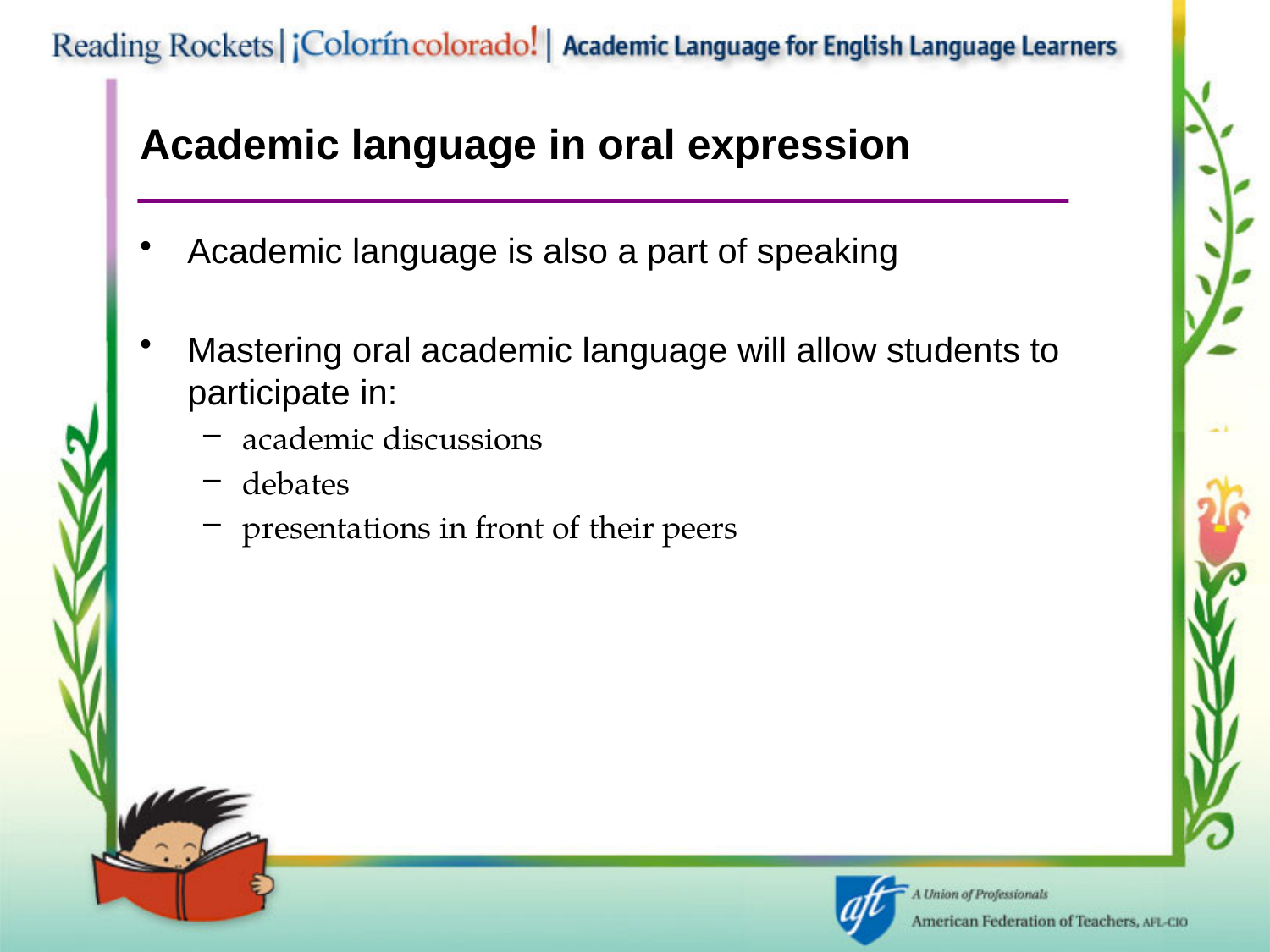

# Academic language in oral expression
Academic language is also a part of speaking

Mastering oral academic language will allow students to participate in:
academic discussions
debates
presentations in front of their peers